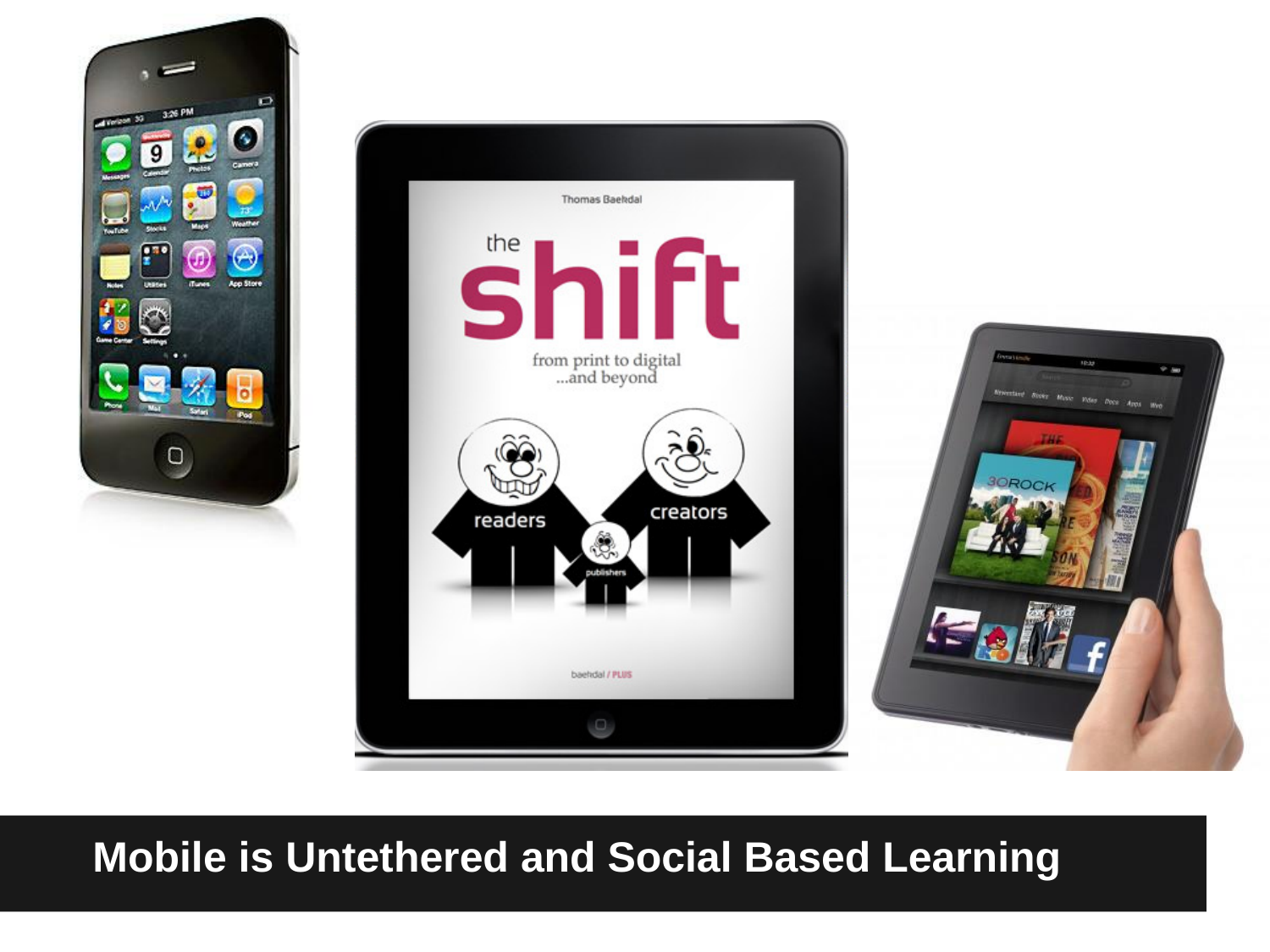

Mobile is Untethered and Social Based Learning